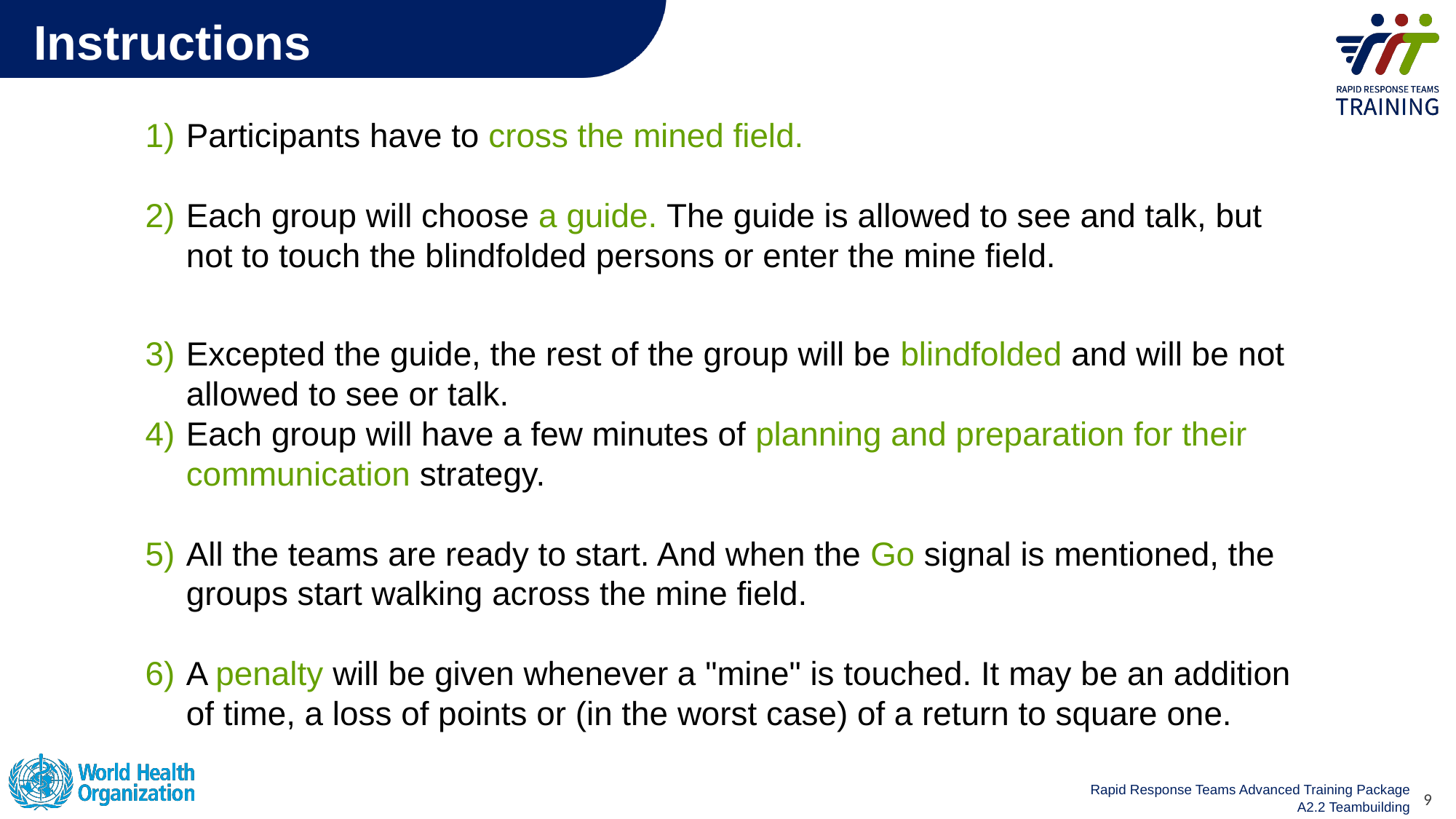

Instructions
Participants have to cross the mined field.

Each group will choose a guide. The guide is allowed to see and talk, but not to touch the blindfolded persons or enter the mine field.

Excepted the guide, the rest of the group will be blindfolded and will be not allowed to see or talk.
Each group will have a few minutes of planning and preparation for their communication strategy.

All the teams are ready to start. And when the Go signal is mentioned, the groups start walking across the mine field.

A penalty will be given whenever a "mine" is touched. It may be an addition of time, a loss of points or (in the worst case) of a return to square one.